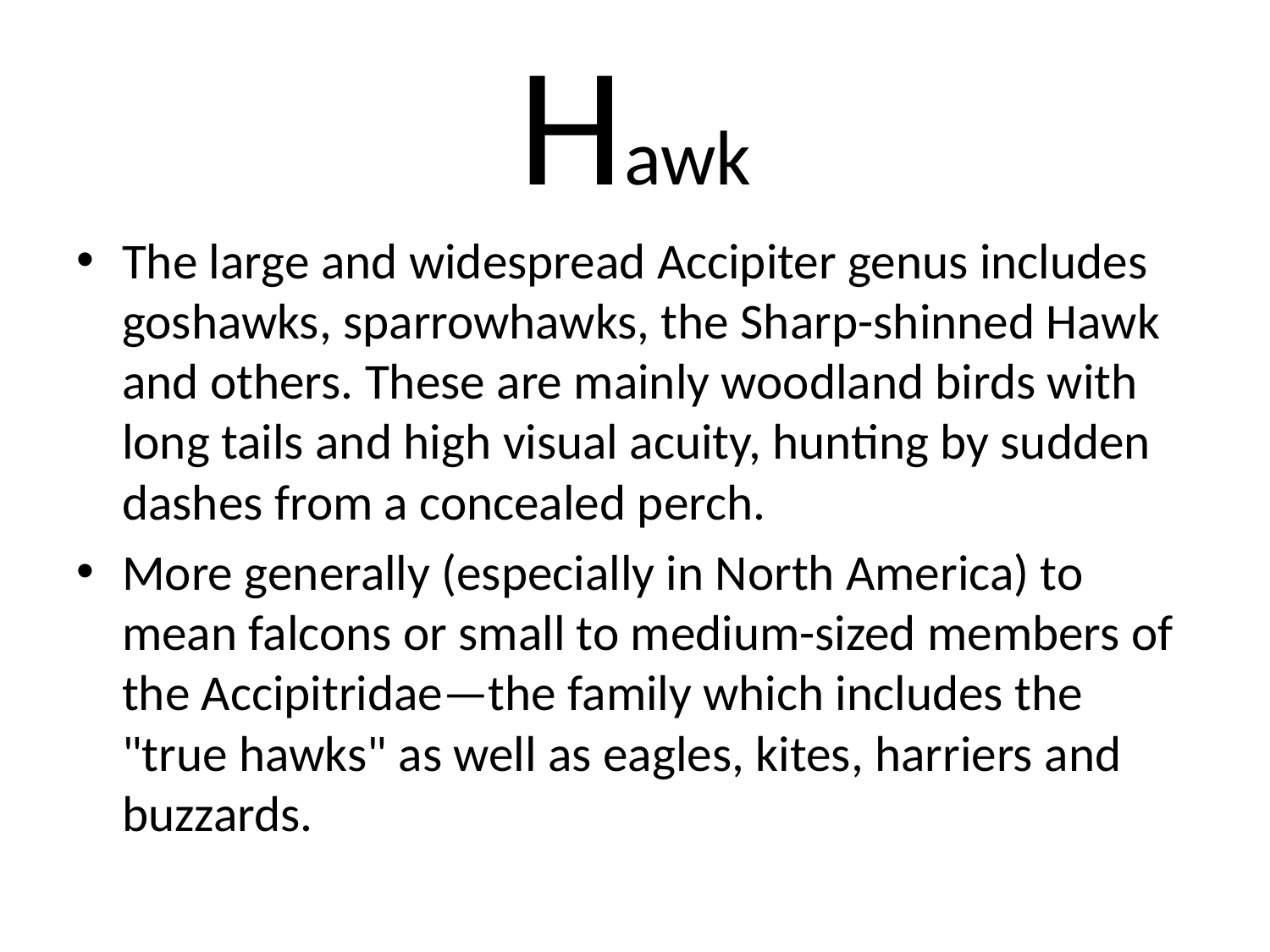

# Hawk
The large and widespread Accipiter genus includes goshawks, sparrowhawks, the Sharp-shinned Hawk and others. These are mainly woodland birds with long tails and high visual acuity, hunting by sudden dashes from a concealed perch.
More generally (especially in North America) to mean falcons or small to medium-sized members of the Accipitridae—the family which includes the "true hawks" as well as eagles, kites, harriers and buzzards.